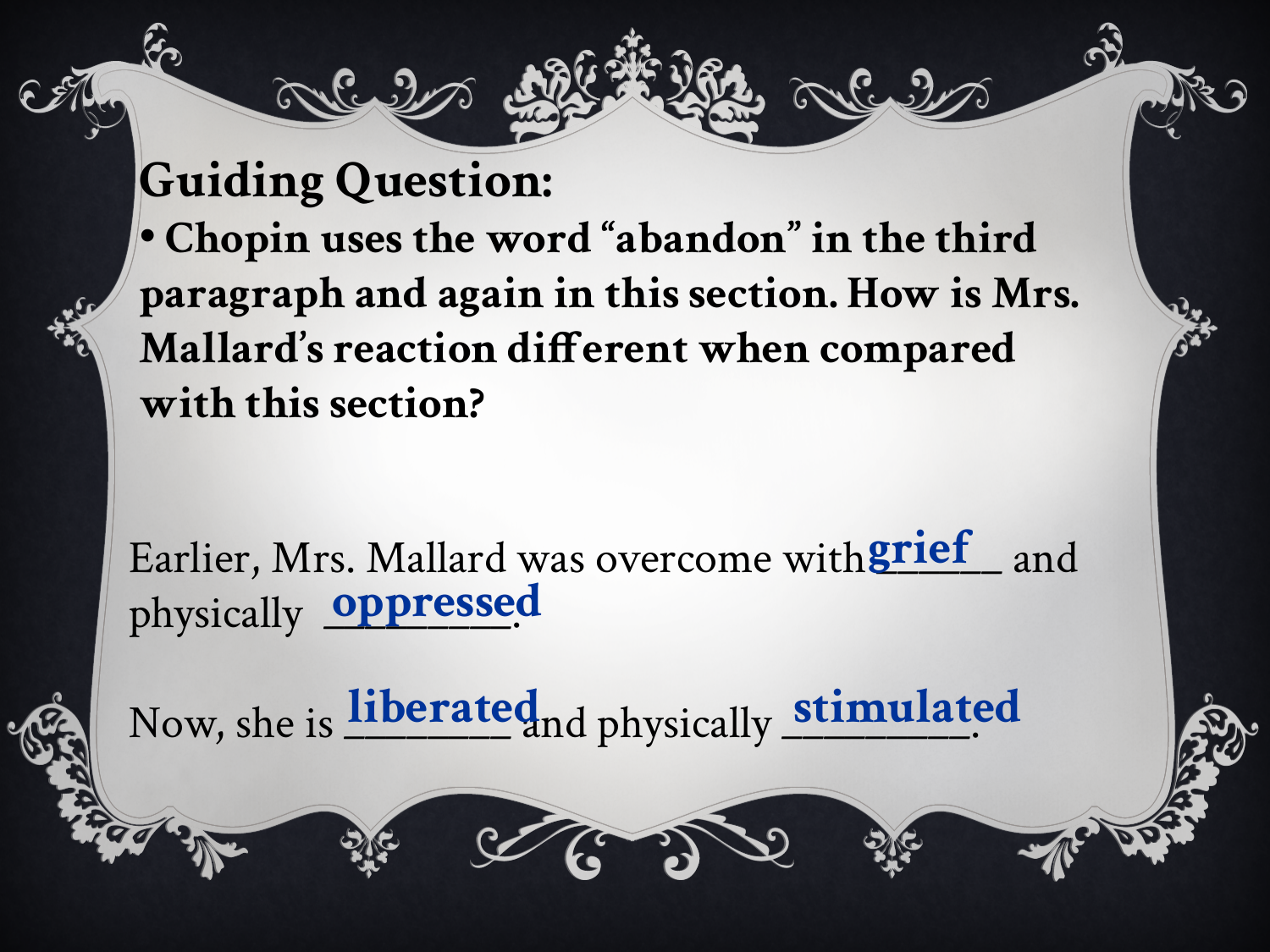

Guiding Question:
 Chopin uses the word “abandon” in the third paragraph and again in this section. How is Mrs. Mallard’s reaction different when compared with this section?

Earlier, Mrs. Mallard was overcome with ______ and physically  _________.

Now, she is ________ and physically _________.
grief
oppressed
liberated
stimulated